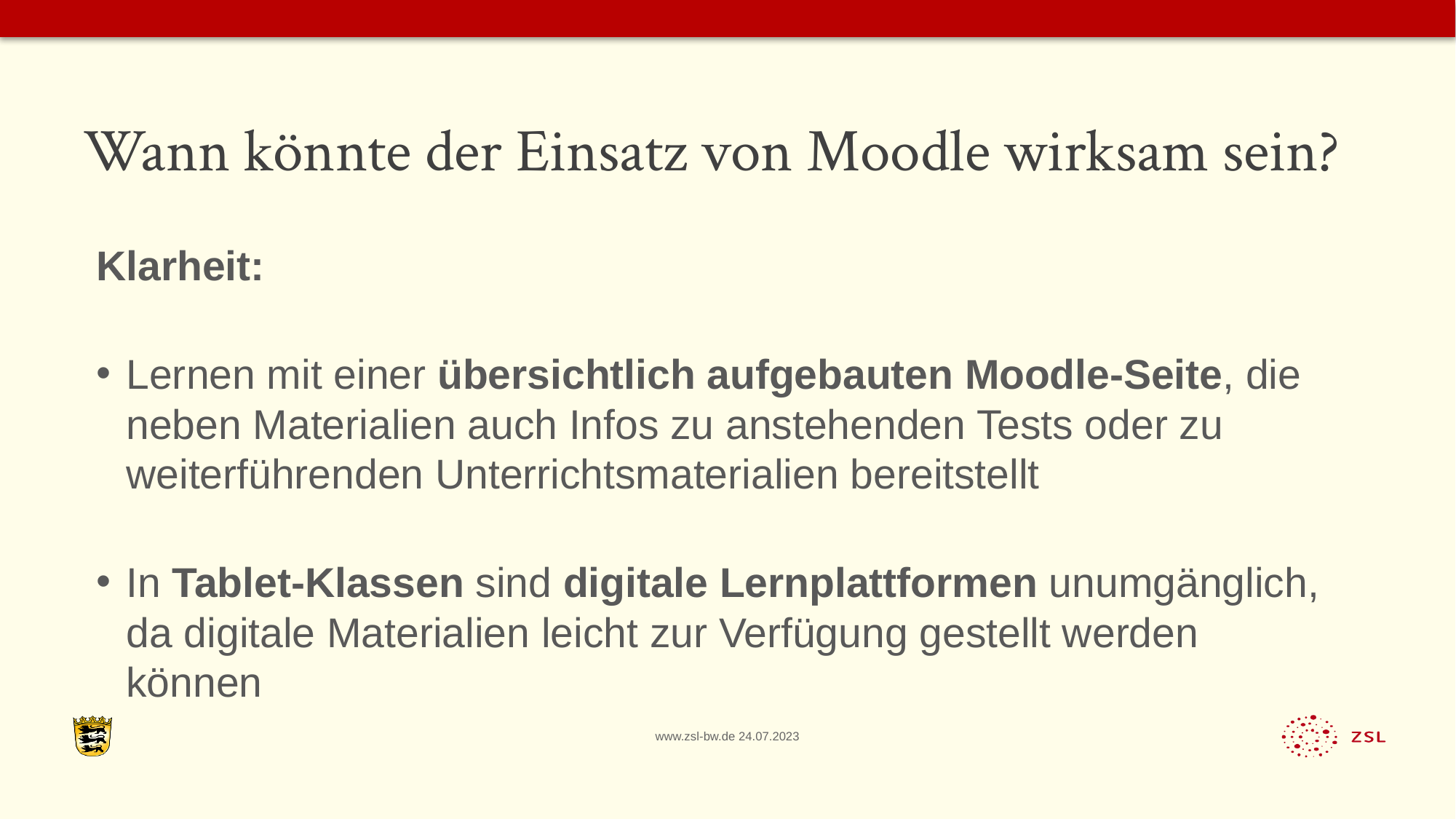

# Wann könnte der Einsatz von Moodle wirksam sein?
Klarheit:

Lernen mit einer übersichtlich aufgebauten Moodle-Seite, die neben Materialien auch Infos zu anstehenden Tests oder zu weiterführenden Unterrichtsmaterialien bereitstellt

In Tablet-Klassen sind digitale Lernplattformen unumgänglich, da digitale Materialien leicht zur Verfügung gestellt werden können